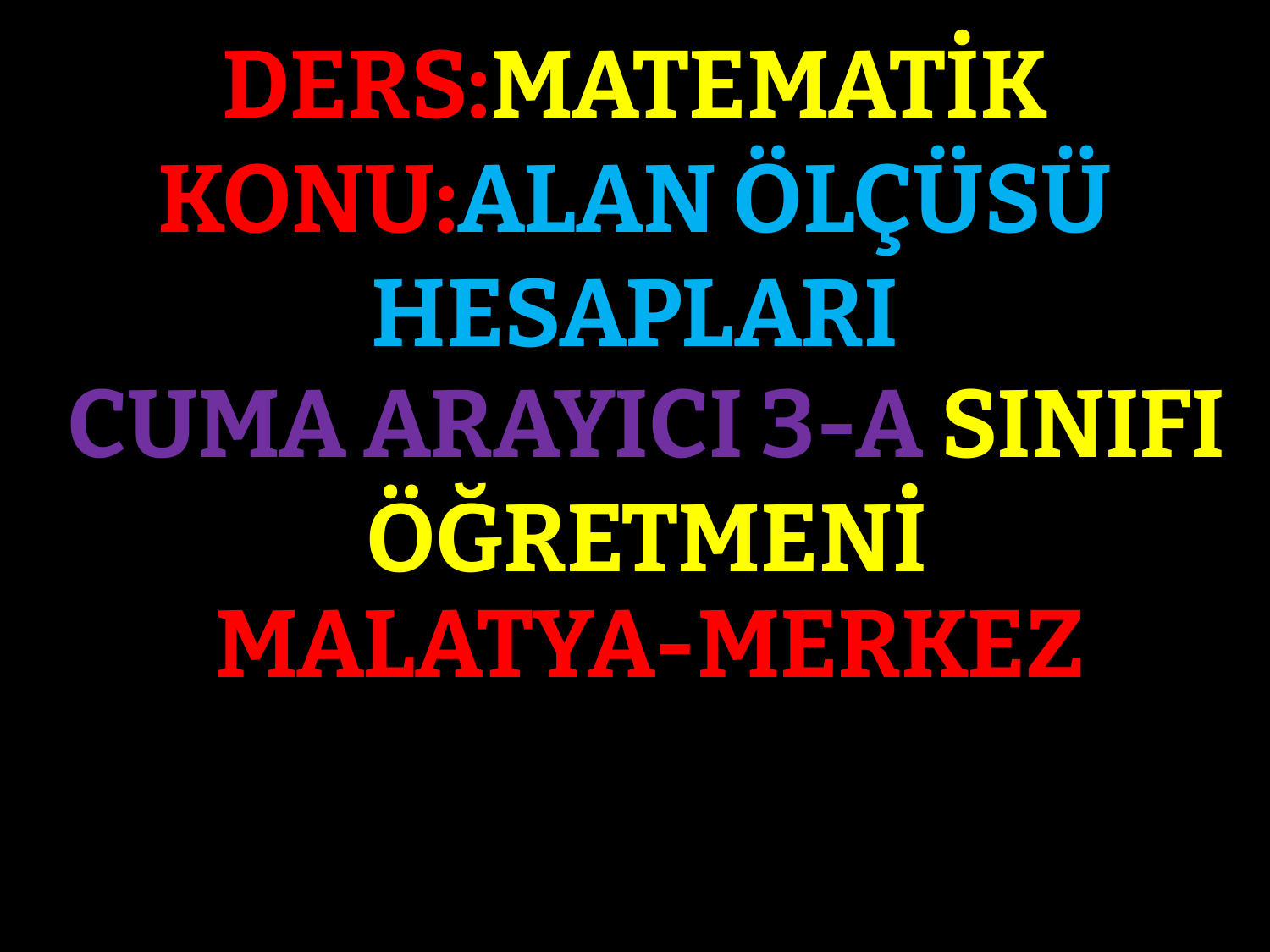

DERS:MATEMATİK
KONU:ALAN ÖLÇÜSÜ HESAPLARI
#
CUMA ARAYICI 3-A SINIFI ÖĞRETMENİ
MALATYA-MERKEZ